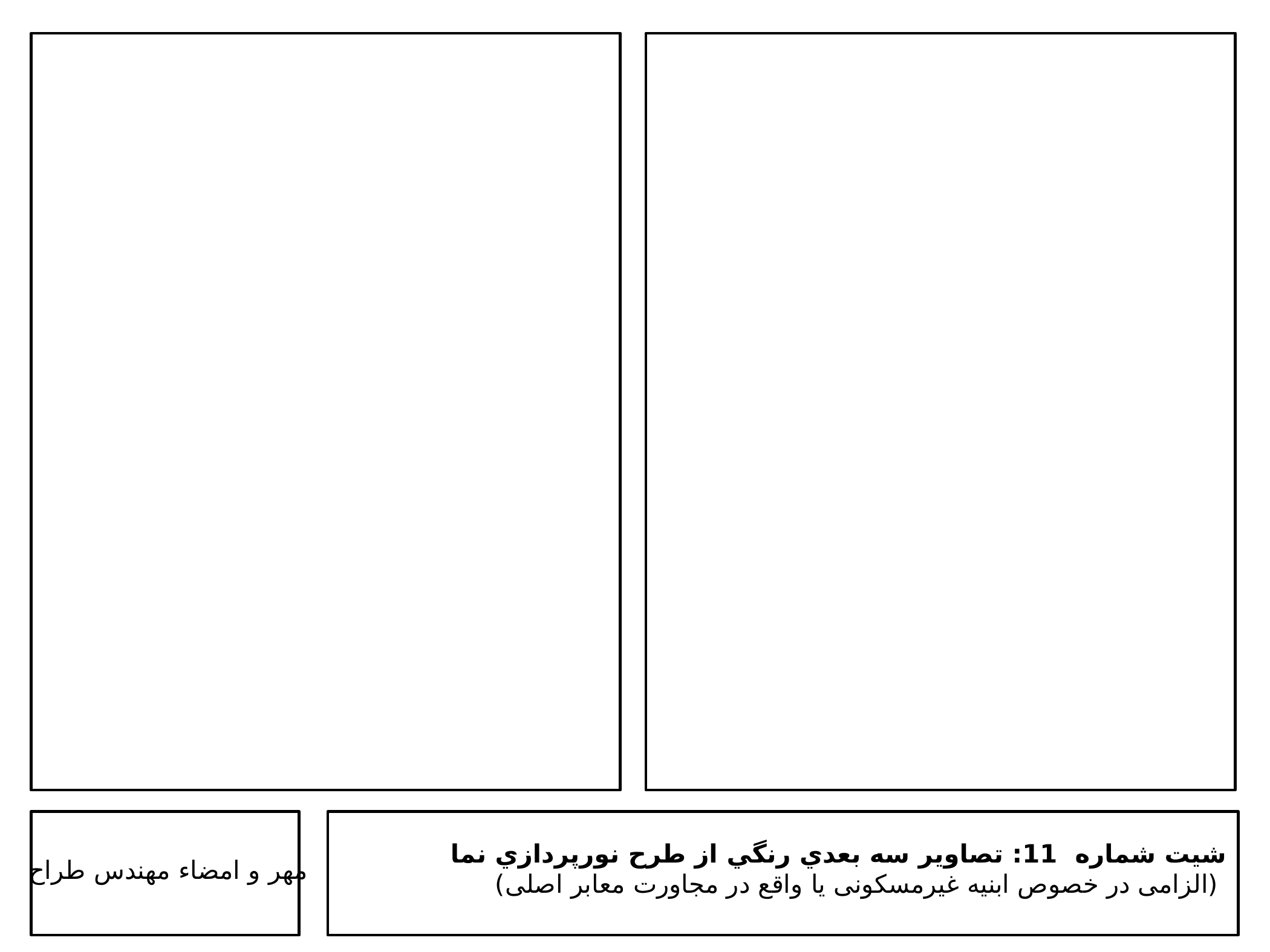

شیت شماره  11: تصاوير سه بعدي رنگي از طرح نورپردازي نما
 (الزامی در خصوص ابنیه غیرمسکونی یا واقع در مجاورت معابر اصلی)

مهر و امضاء مهندس طراح